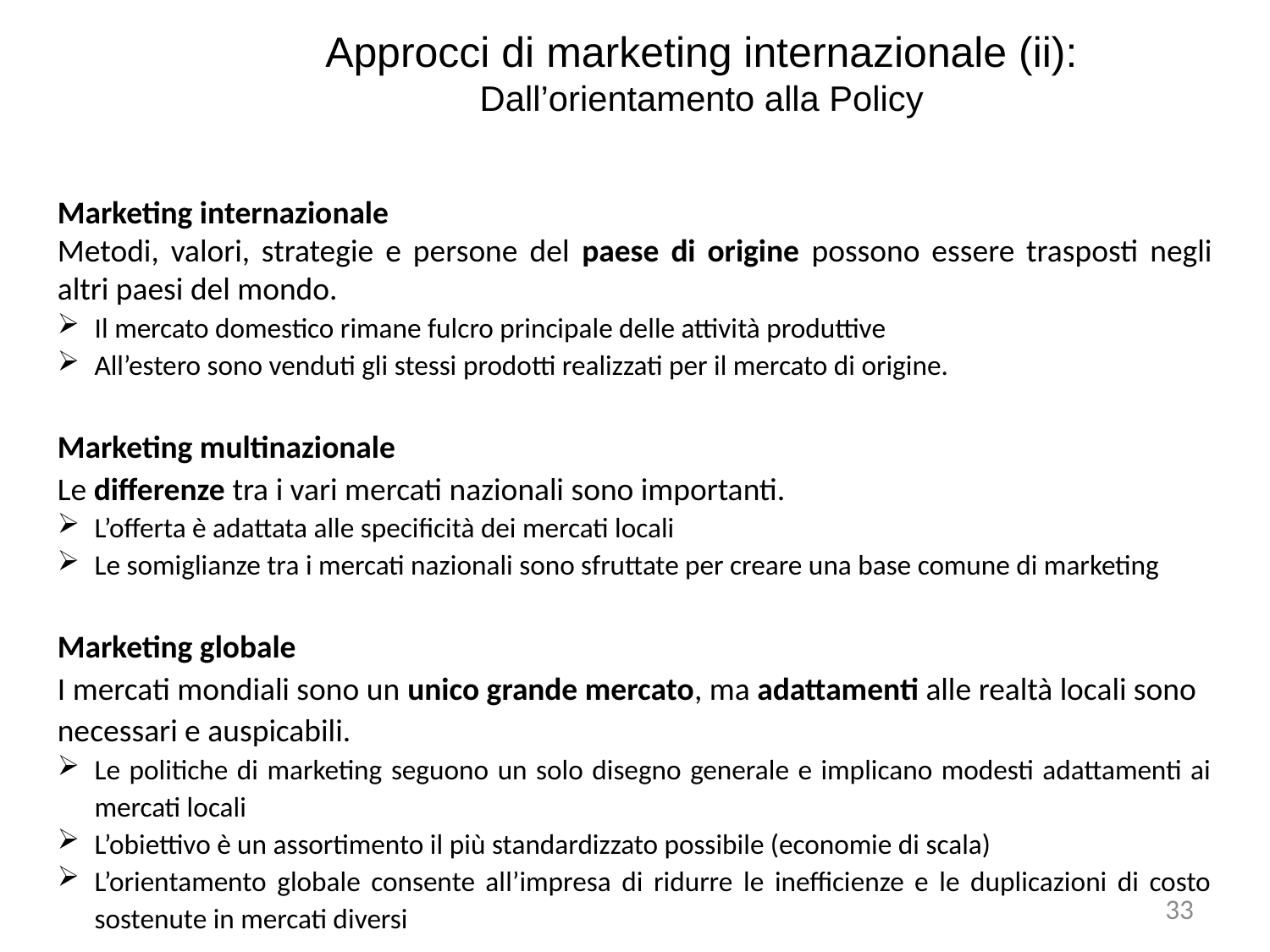

Approcci di marketing internazionale (ii):
Dall’orientamento alla Policy

Marketing internazionale
Metodi, valori, strategie e persone del paese di origine possono essere trasposti negli altri paesi del mondo.
Il mercato domestico rimane fulcro principale delle attività produttive
All’estero sono venduti gli stessi prodotti realizzati per il mercato di origine.

Marketing multinazionale
Le differenze tra i vari mercati nazionali sono importanti.
L’offerta è adattata alle specificità dei mercati locali
Le somiglianze tra i mercati nazionali sono sfruttate per creare una base comune di marketing

Marketing globale
I mercati mondiali sono un unico grande mercato, ma adattamenti alle realtà locali sono necessari e auspicabili.
Le politiche di marketing seguono un solo disegno generale e implicano modesti adattamenti ai mercati locali
L’obiettivo è un assortimento il più standardizzato possibile (economie di scala)
L’orientamento globale consente all’impresa di ridurre le inefficienze e le duplicazioni di costo sostenute in mercati diversi

33